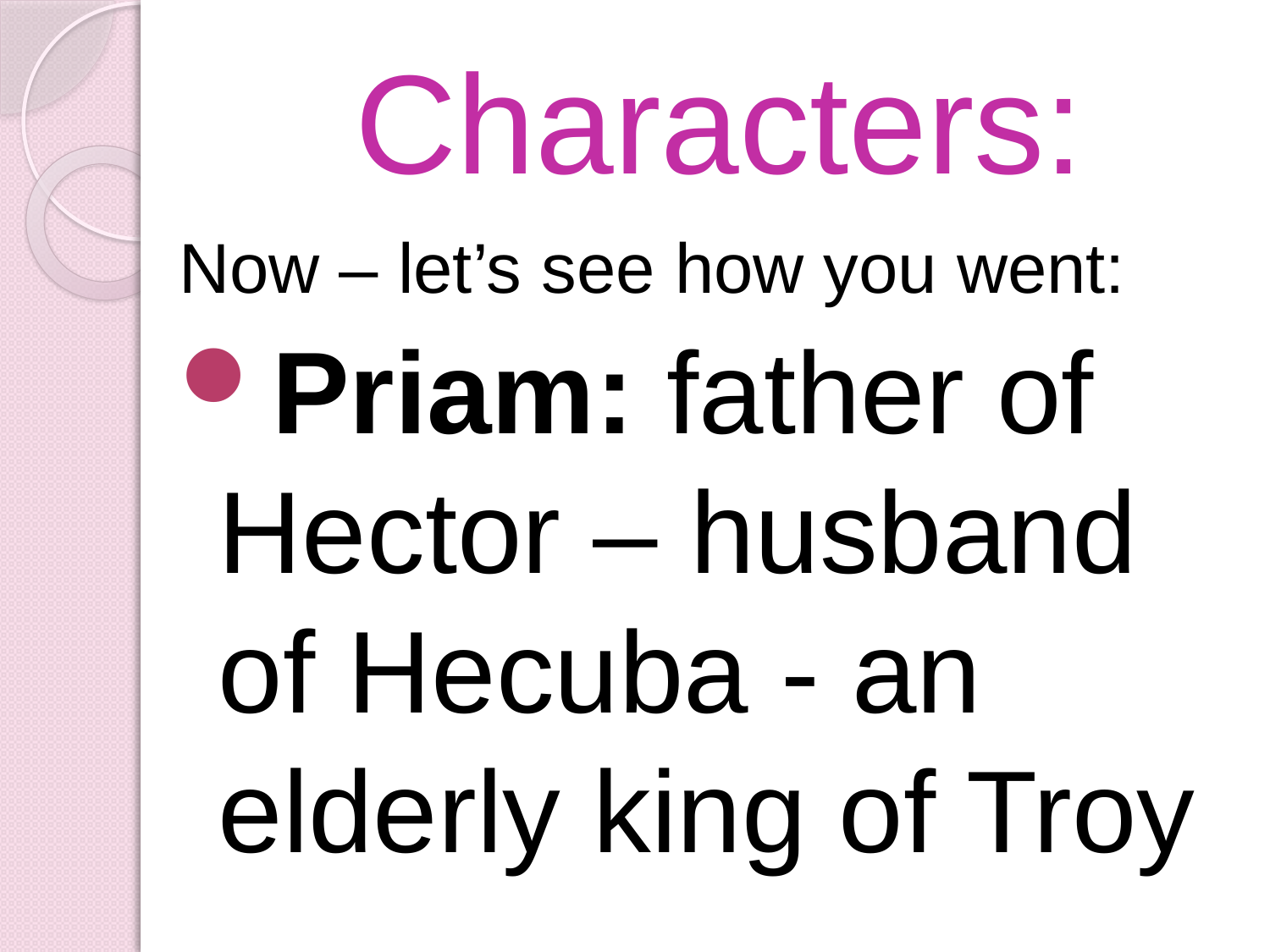

# Characters:
Now – let’s see how you went:
Priam: father of Hector – husband of Hecuba - an elderly king of Troy